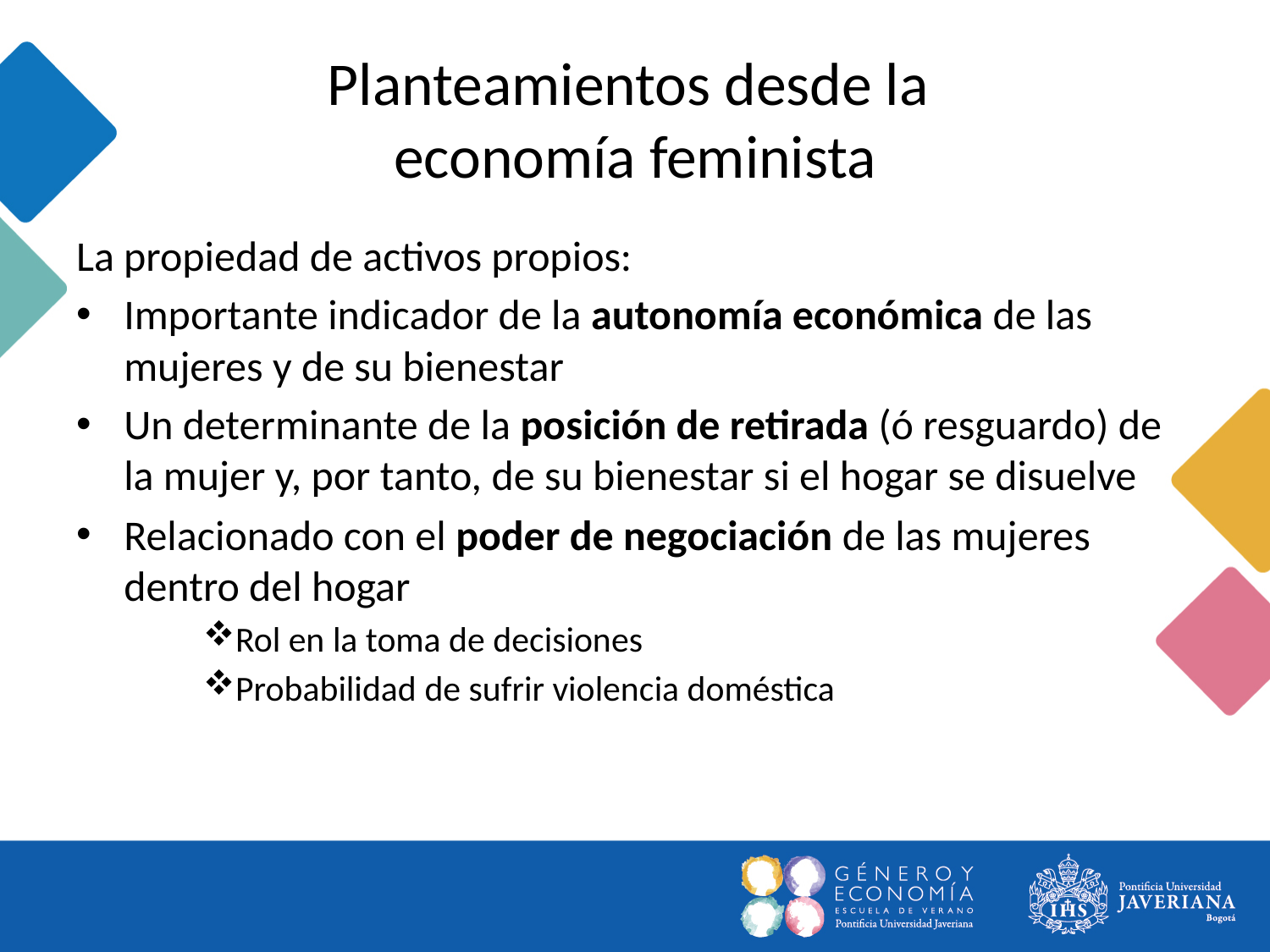

# Planteamientos desde la economía feminista
La propiedad de activos propios:
Importante indicador de la autonomía económica de las mujeres y de su bienestar
Un determinante de la posición de retirada (ó resguardo) de la mujer y, por tanto, de su bienestar si el hogar se disuelve
Relacionado con el poder de negociación de las mujeres dentro del hogar
Rol en la toma de decisiones
Probabilidad de sufrir violencia doméstica